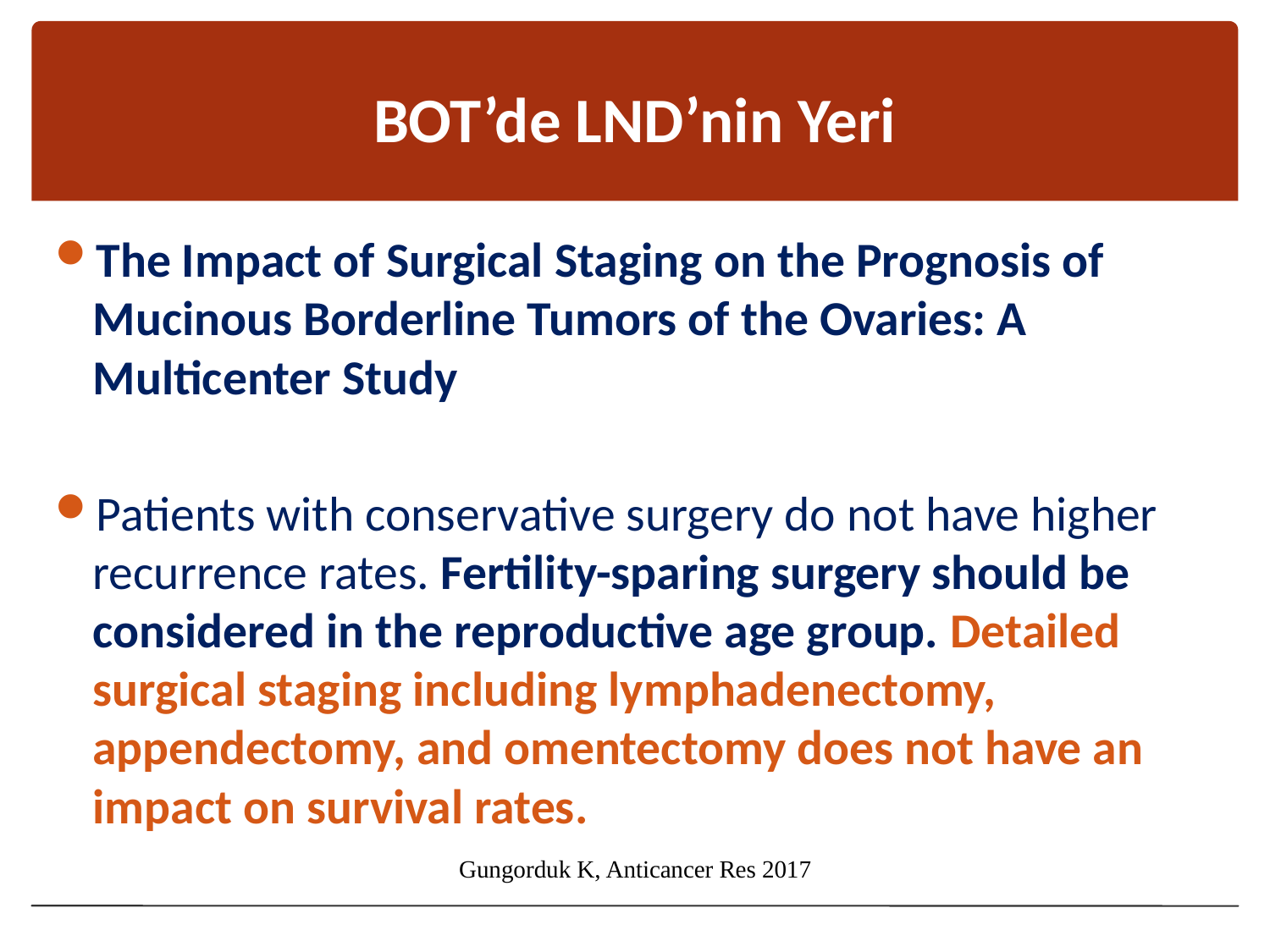

# BOT’de LND’nin Yeri
The Impact of Surgical Staging on the Prognosis of Mucinous Borderline Tumors of the Ovaries: A Multicenter Study

Patients with conservative surgery do not have higher recurrence rates. Fertility-sparing surgery should be considered in the reproductive age group. Detailed surgical staging including lymphadenectomy, appendectomy, and omentectomy does not have an impact on survival rates.
Gungorduk K, Anticancer Res 2017